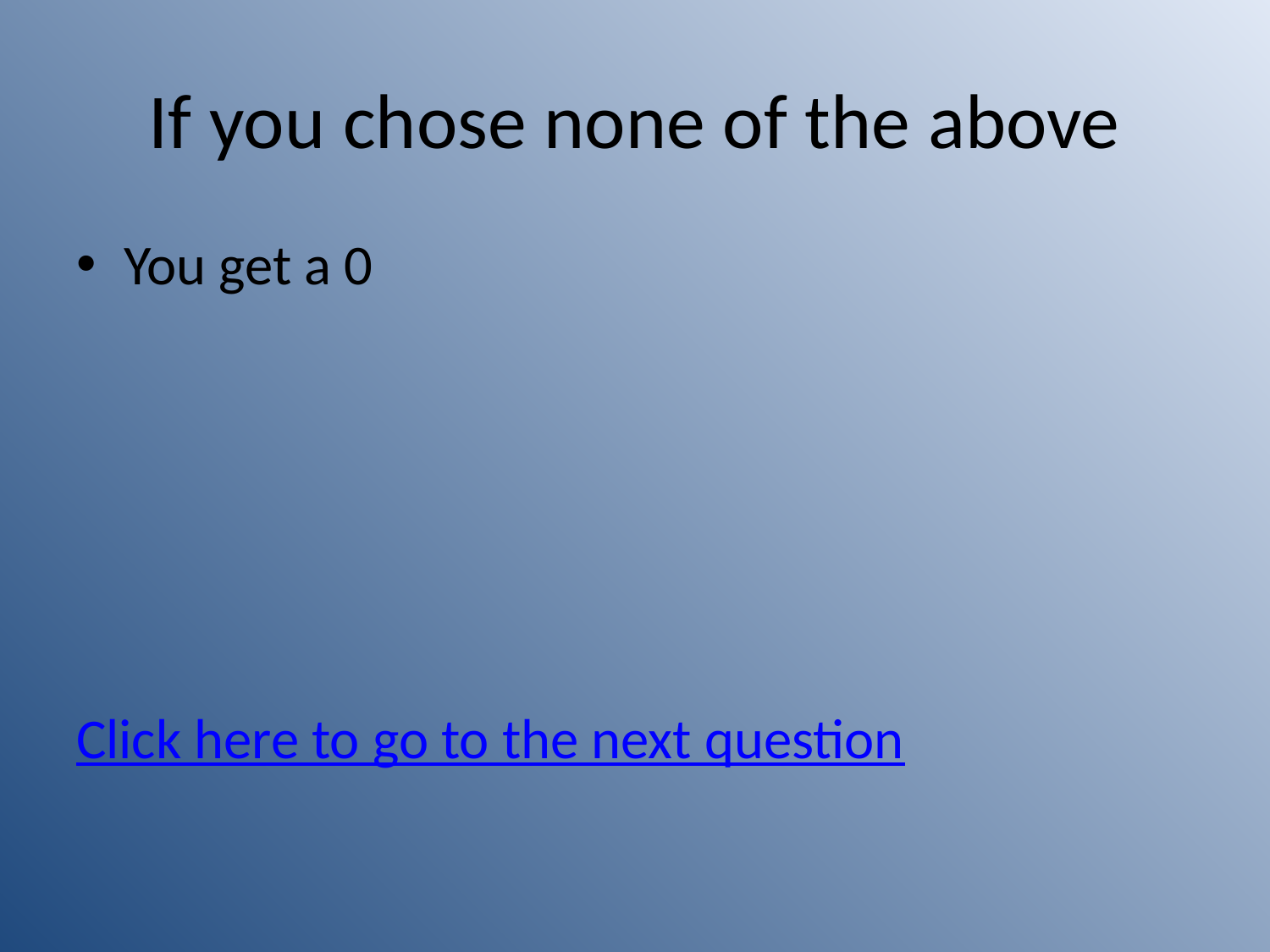

# If you chose none of the above
You get a 0

Click here to go to the next question